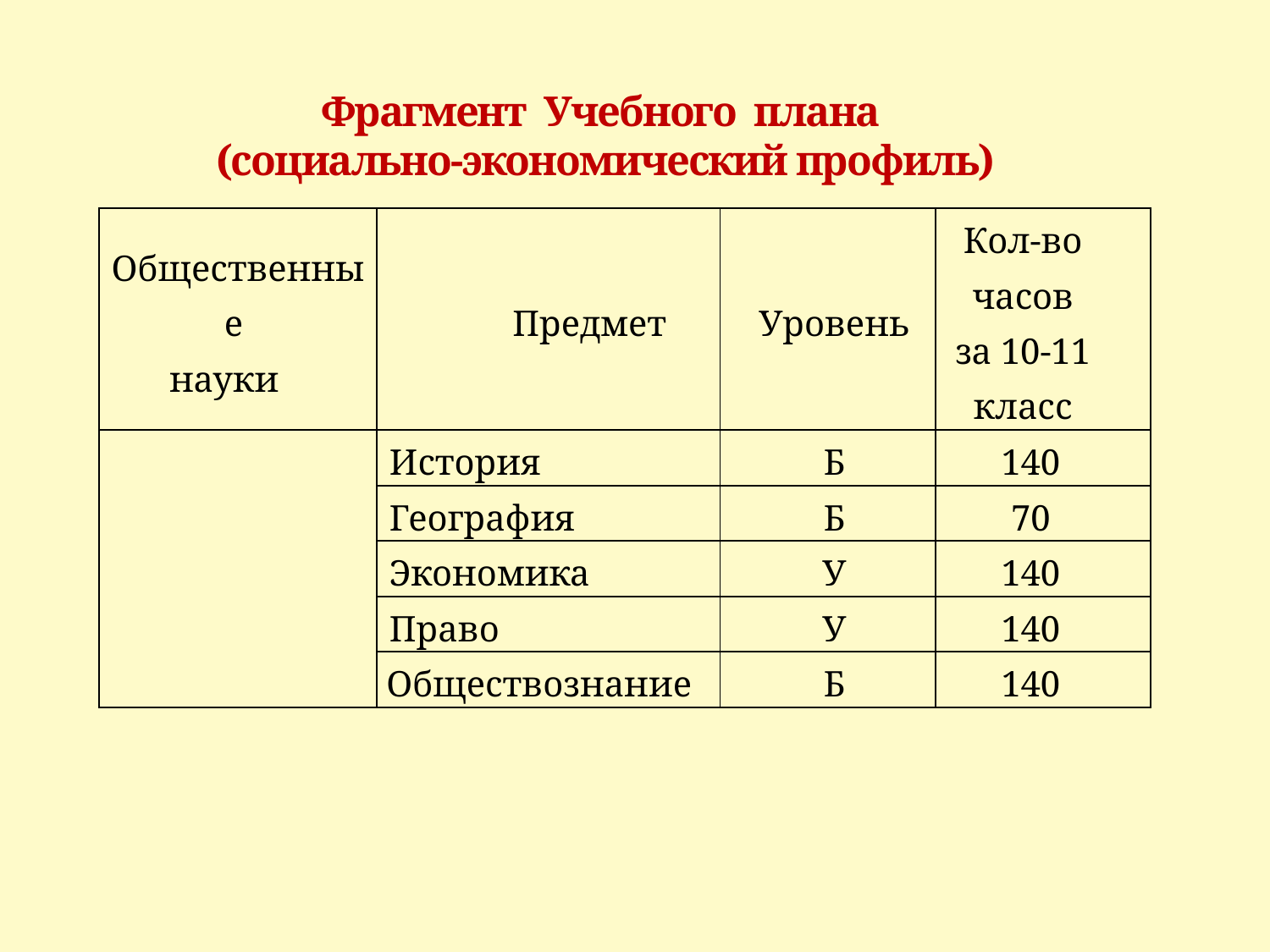

Фрагмент  Учебного  плана
(социально-экономический профиль)
| Общественные науки | Предмет | Уровень | Кол-во часов за 10-11 класс |
| --- | --- | --- | --- |
|  | История | Б | 140 |
|  | География | Б | 70 |
|  | Экономика | У | 140 |
|  | Право | У | 140 |
|  | Обществознание | Б | 140 |